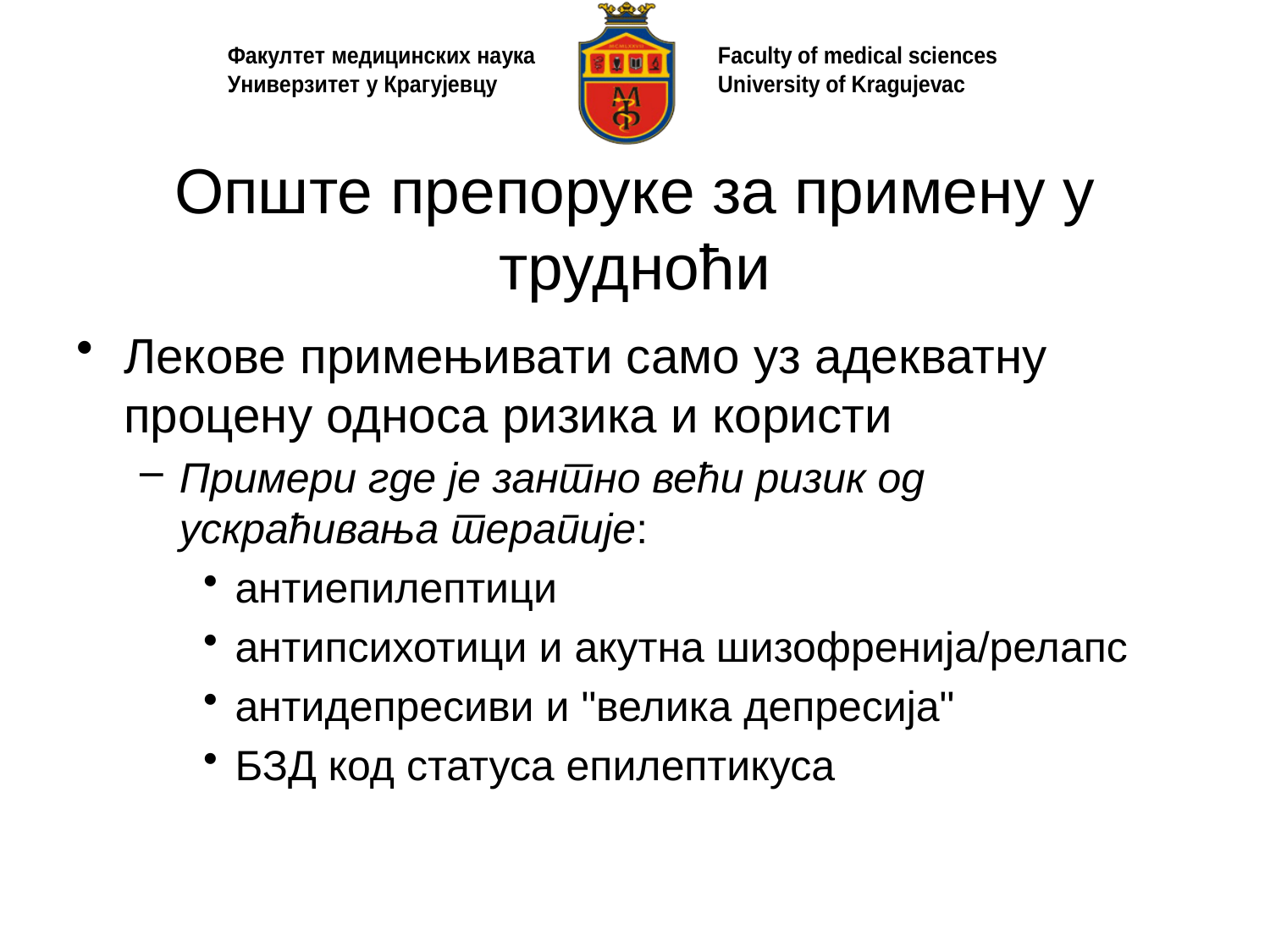

# Опште препоруке за примену у трудноћи
Лекове примењивати само уз адекватну процену односа ризика и користи
Примери где је зантно већи ризик од ускраћивања терапије:
антиепилептици
антипсихотици и акутна шизофренија/релапс
антидепресиви и "велика депресија"
БЗД код статуса епилептикуса